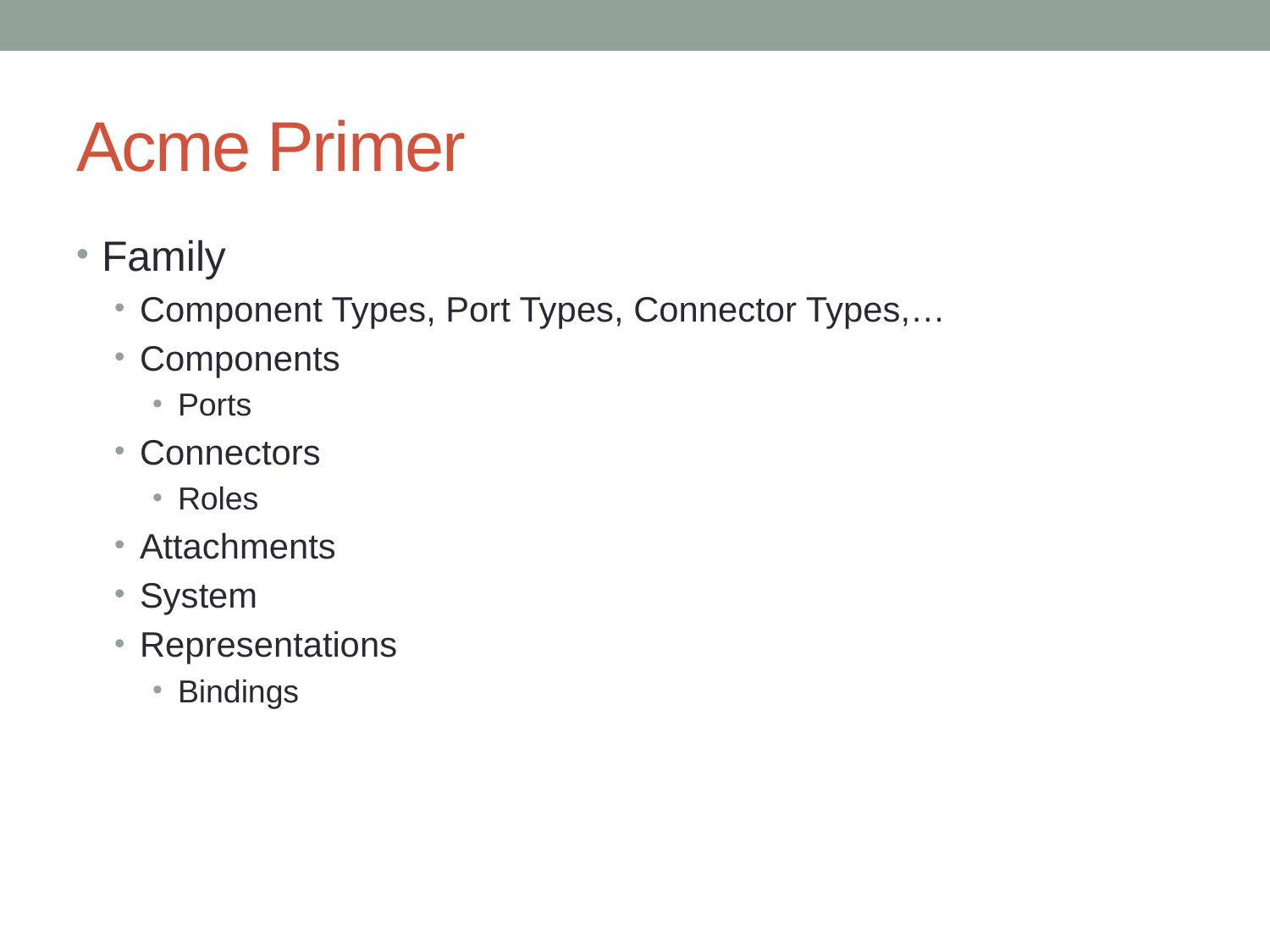

# Acme Primer
Family
Component Types, Port Types, Connector Types,…
Components
Ports
Connectors
Roles
Attachments
System
Representations
Bindings